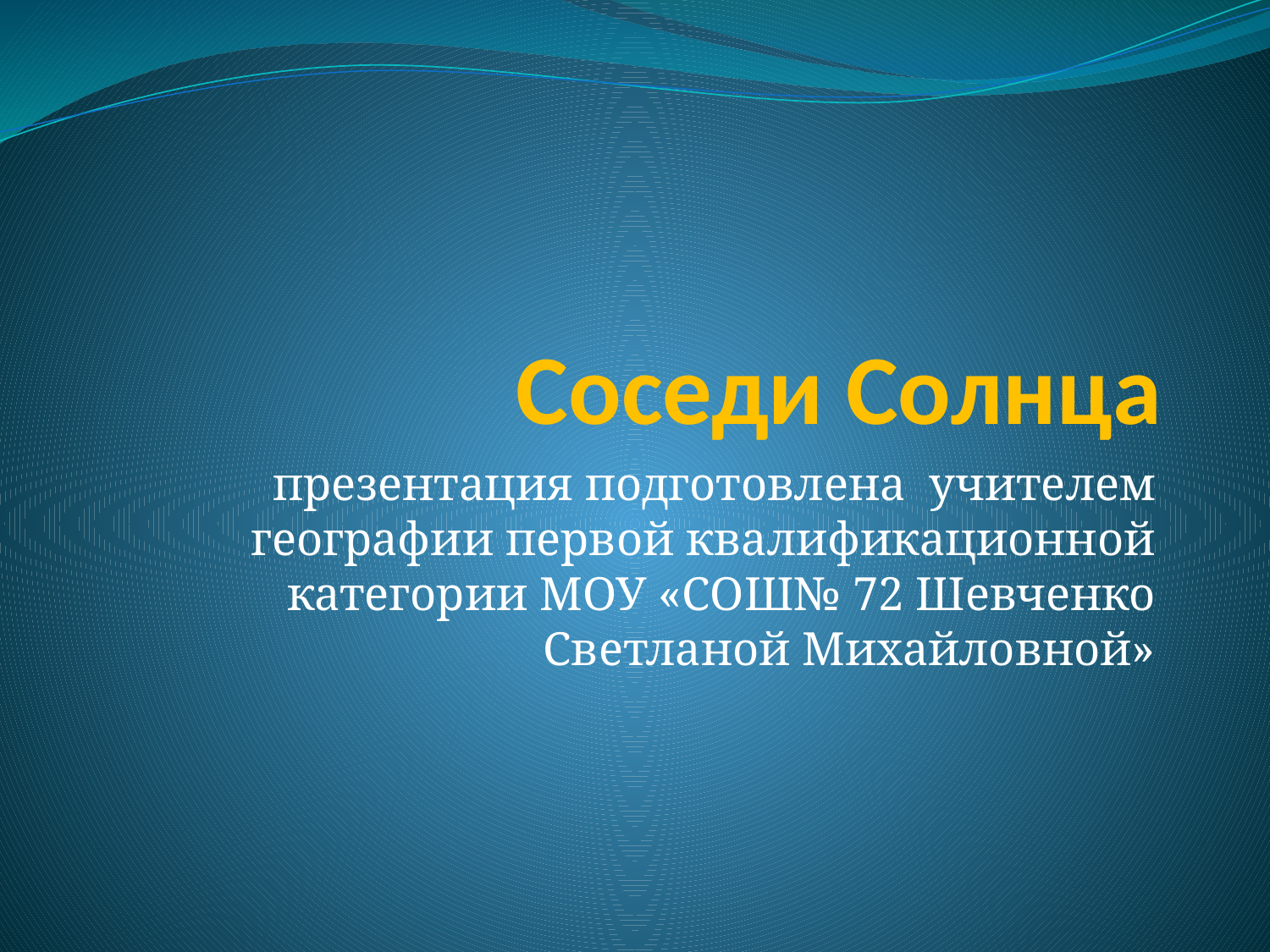

# Соседи Солнца
       презентация подготовлена  учителем географии первой квалификационной категории МОУ «СОШ№ 72 Шевченко Светланой Михайловной»